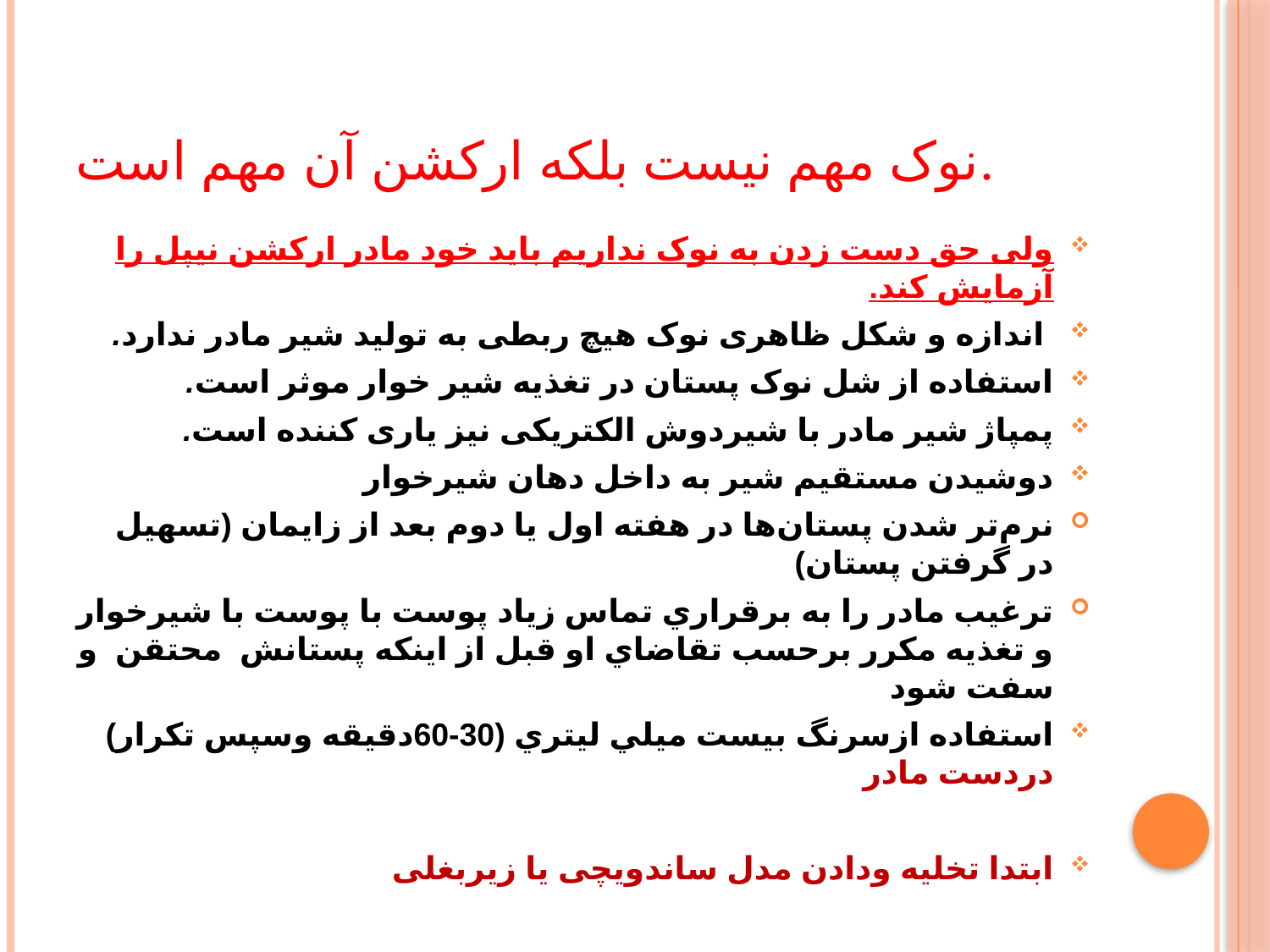

# نوک مهم نیست بلکه ارکشن آن مهم است.
ولی حق دست زدن به نوک نداریم باید خود مادر ارکشن نیپل را آزمایش کند.
 اندازه و شکل ظاهری نوک هیچ ربطی به تولید شیر مادر ندارد.
استفاده از شل نوک پستان در تغذیه شیر خوار موثر است.
پمپاژ شیر مادر با شیردوش الکتریکی نیز یاری کننده است.
دوشيدن مستقيم شیر به داخل دهان شيرخوار
نرم‌تر شدن پستان‌ها در هفته اول يا دوم بعد از زايمان (تسهیل در گرفتن پستان)
ترغيب مادر را به برقراري تماس زياد پوست با پوست با شيرخوار و تغذيه مكرر برحسب تقاضاي او قبل از اینکه پستانش  محتقن  و سفت شود
استفاده ازسرنگ بيست ميلي ليتري (30-60دقیقه وسپس تکرار) دردست مادر

ابتدا تخلیه ودادن مدل ساندویچی یا زیربغلی